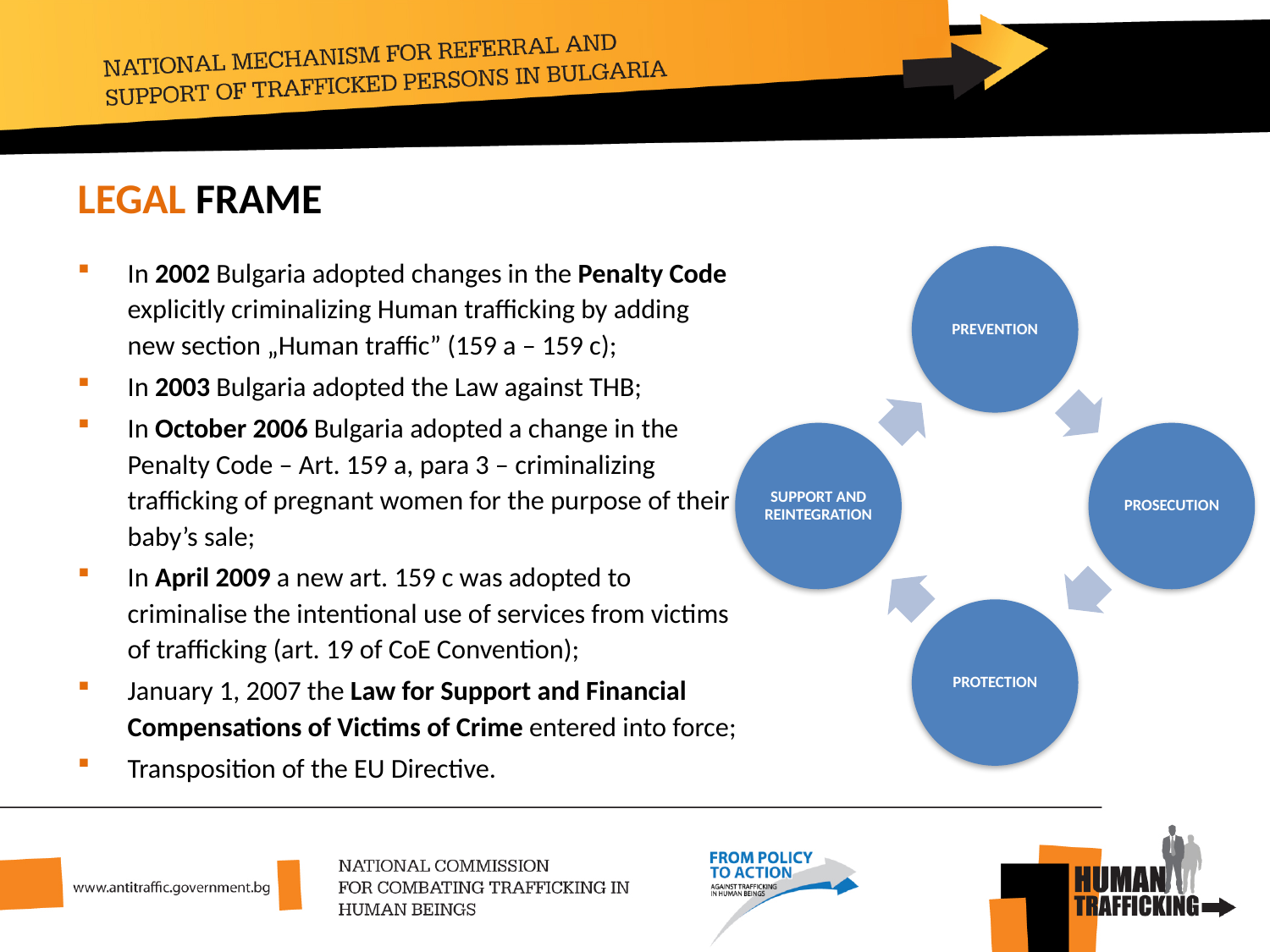

LEGAL FRAME
PREVENTION

PROSECUTION

PROTECTION

SUPPORT AND REINTEGRATION

In 2002 Bulgaria adopted changes in the Penalty Code explicitly criminalizing Human trafficking by adding new section „Human traffic” (159 а – 159 c);
In 2003 Bulgaria adopted the Law against THB;
In October 2006 Bulgaria adopted a change in the Penalty Code – Art. 159 а, para 3 – criminalizing trafficking of pregnant women for the purpose of their baby’s sale;
In April 2009 a new art. 159 c was adopted to criminalise the intentional use of services from victims of trafficking (art. 19 of CoE Convention);
January 1, 2007 the Law for Support and Financial Compensations of Victims of Crime entered into force;
Transposition of the EU Directive.